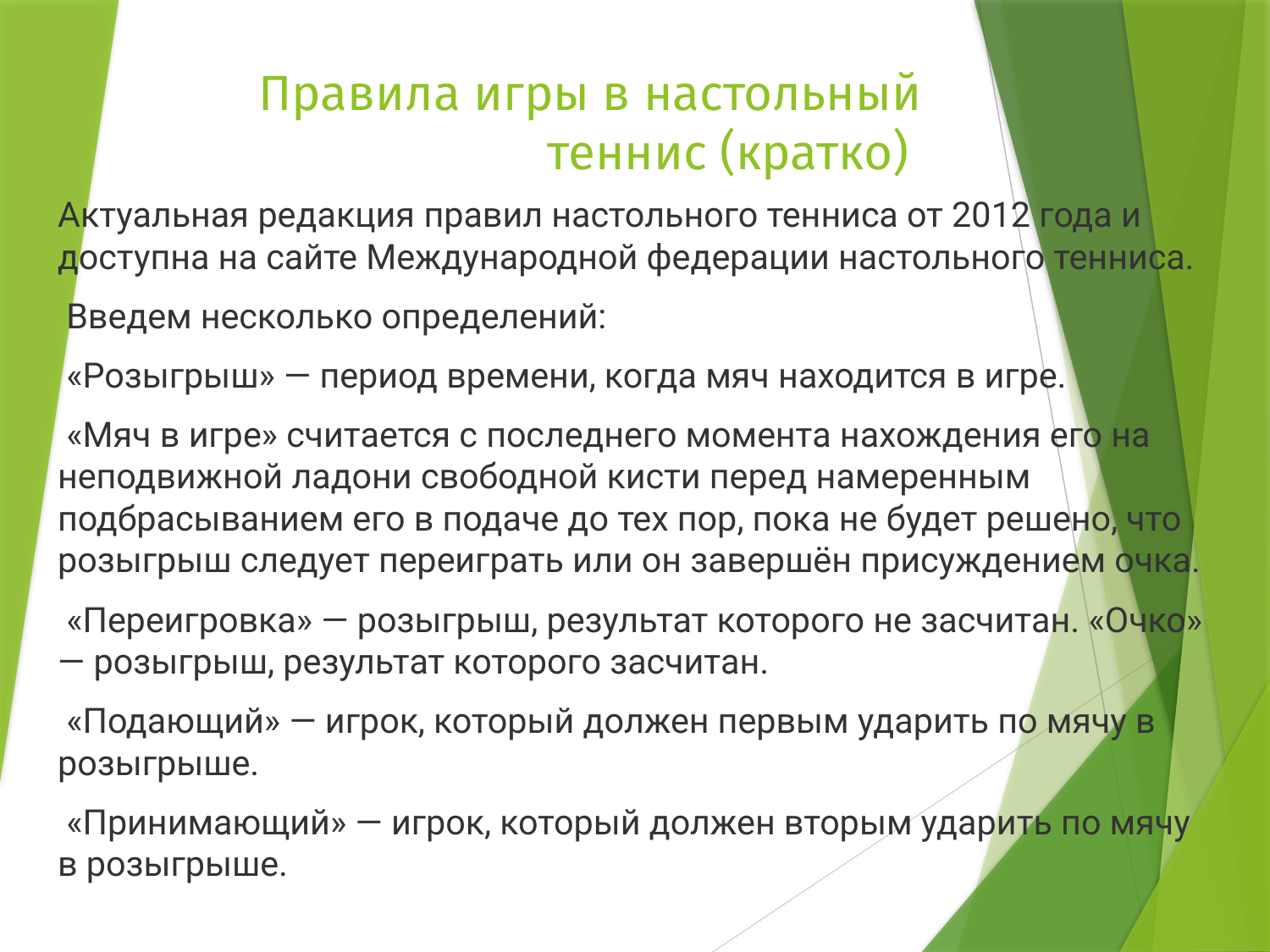

# Правила игры в настольный теннис (кратко)
Актуальная редакция правил настольного тенниса от 2012 года и доступна на сайте Международной федерации настольного тенниса.
 Введем несколько определений:
 «Розыгрыш» — период времени, когда мяч находится в игре.
 «Мяч в игре» считается с последнего момента нахождения его на неподвижной ладони свободной кисти перед намеренным подбрасыванием его в подаче до тех пор, пока не будет решено, что розыгрыш следует переиграть или он завершён присуждением очка.
 «Переигровка» — розыгрыш, результат которого не засчитан. «Очко» — розыгрыш, результат которого засчитан.
 «Подающий» — игрок, который должен первым ударить по мячу в розыгрыше.
 «Принимающий» — игрок, который должен вторым ударить по мячу в розыгрыше.